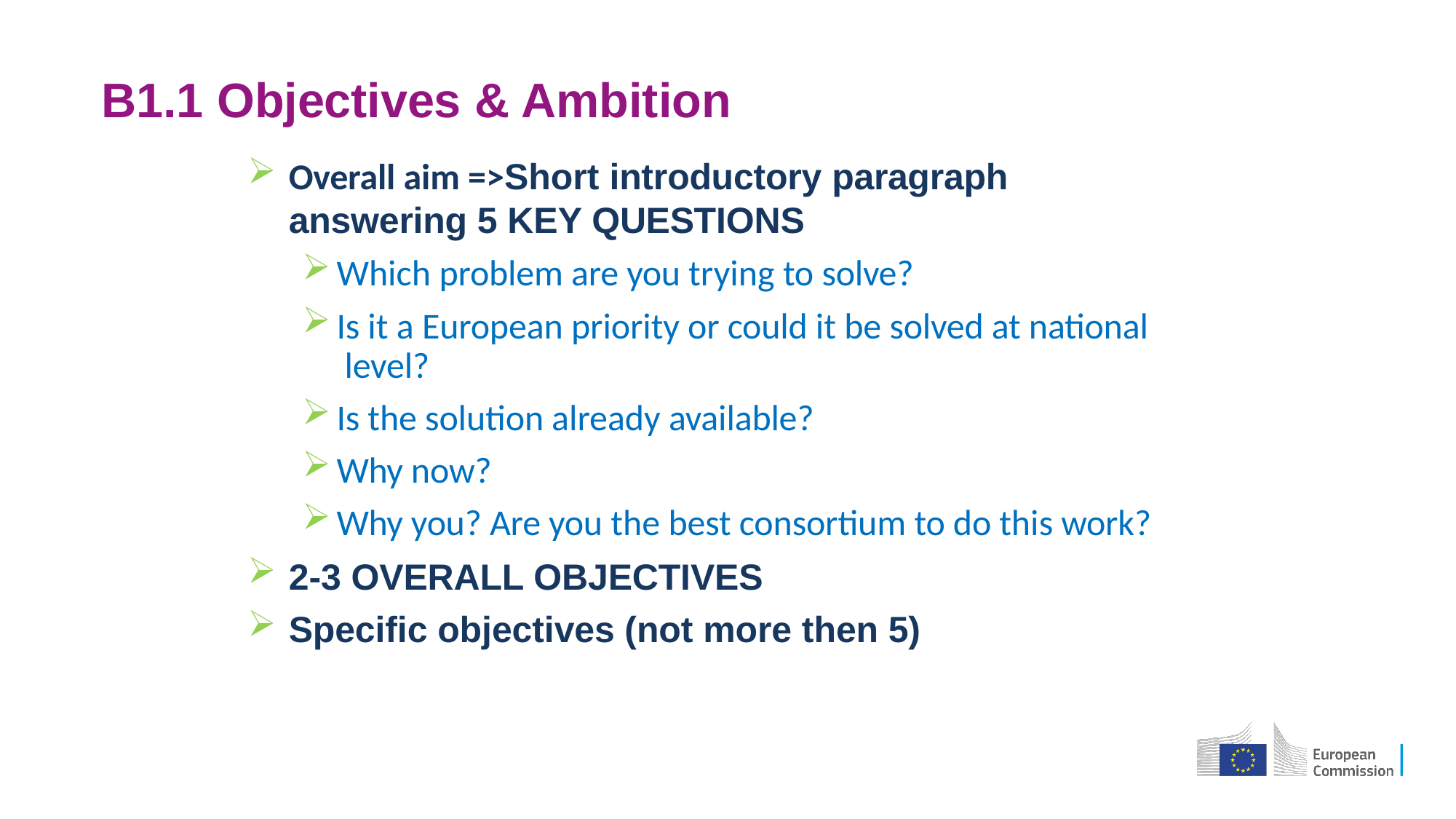

# B1.1 Objectives & Ambition
Overall aim =>Short introductory paragraph answering 5 KEY QUESTIONS
Which problem are you trying to solve?
Is it a European priority or could it be solved at national  level?
Is the solution already available?
Why now?
Why you? Are you the best consortium to do this work?
2-3 OVERALL OBJECTIVES
Specific objectives (not more then 5)